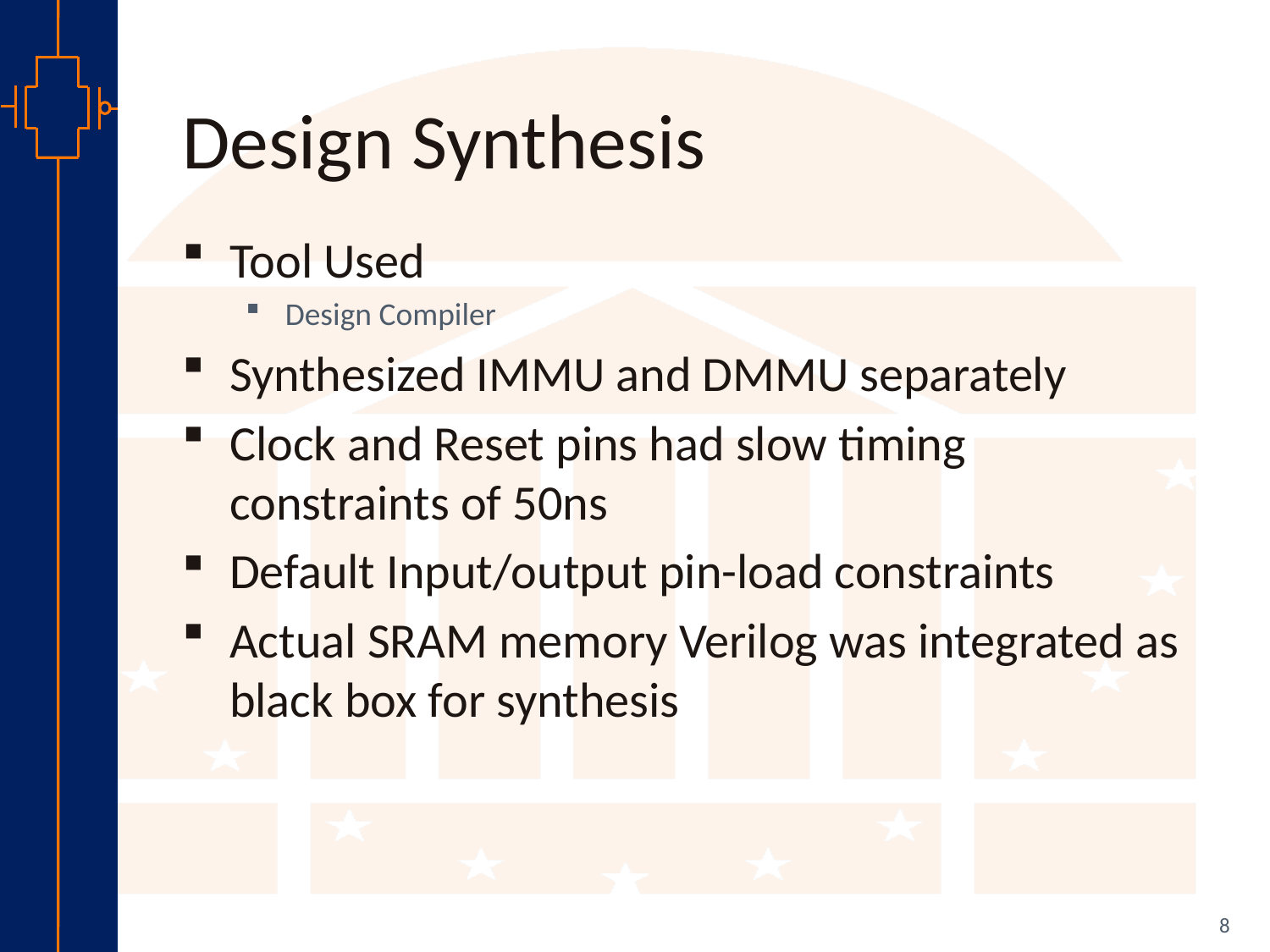

# Design Synthesis
Tool Used
Design Compiler
Synthesized IMMU and DMMU separately
Clock and Reset pins had slow timing constraints of 50ns
Default Input/output pin-load constraints
Actual SRAM memory Verilog was integrated as black box for synthesis
8